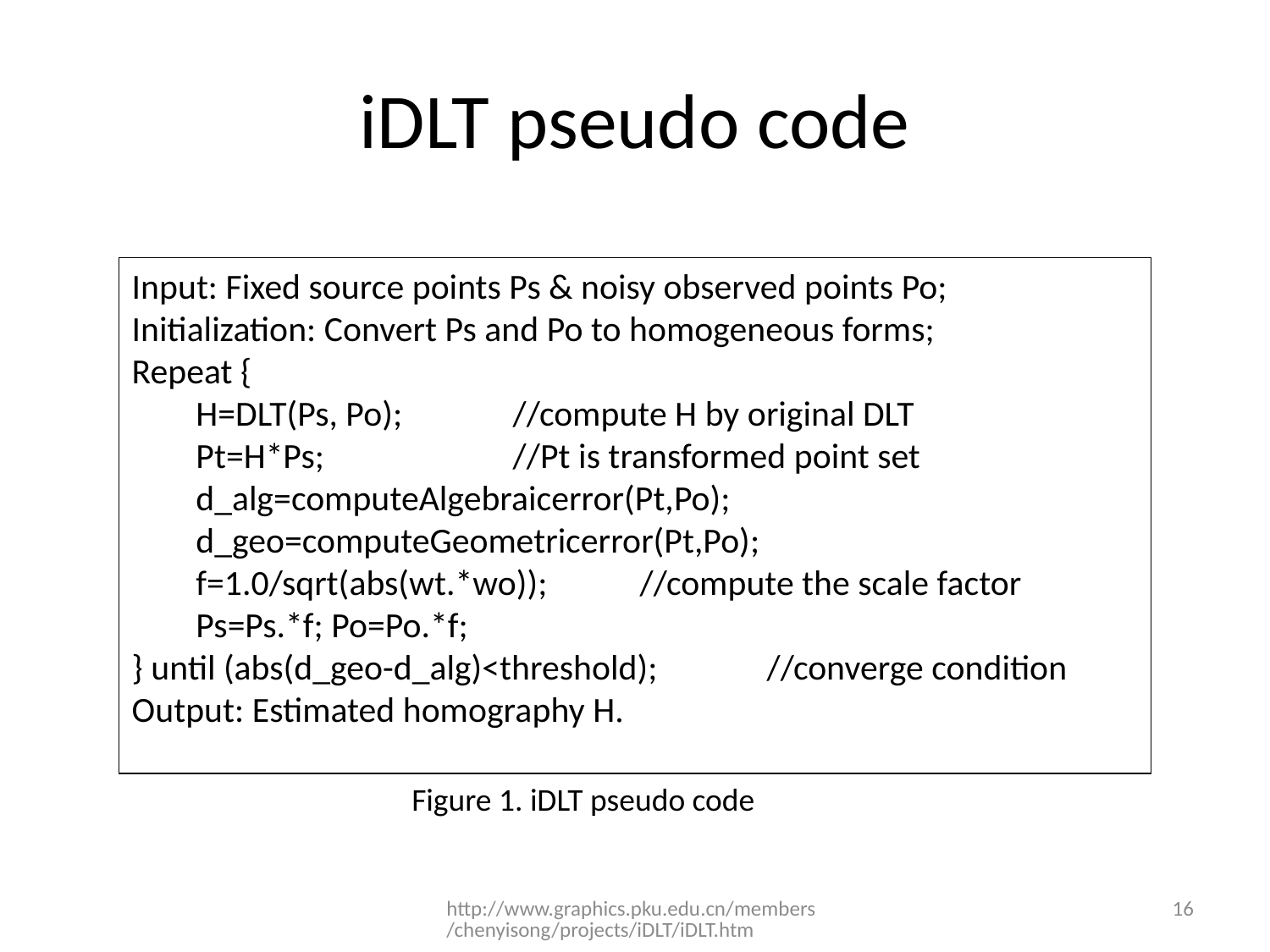

# iDLT pseudo code
Input: Fixed source points Ps & noisy observed points Po;
Initialization: Convert Ps and Po to homogeneous forms;
Repeat {
        H=DLT(Ps, Po);	//compute H by original DLT
        Pt=H*Ps;		//Pt is transformed point set
        d_alg=computeAlgebraicerror(Pt,Po);
        d_geo=computeGeometricerror(Pt,Po);
        f=1.0/sqrt(abs(wt.*wo));	//compute the scale factor
        Ps=Ps.*f; Po=Po.*f;
} until (abs(d_geo-d_alg)<threshold);	//converge condition
Output: Estimated homography H.
Figure 1. iDLT pseudo code
http://www.graphics.pku.edu.cn/members/chenyisong/projects/iDLT/iDLT.htm
16